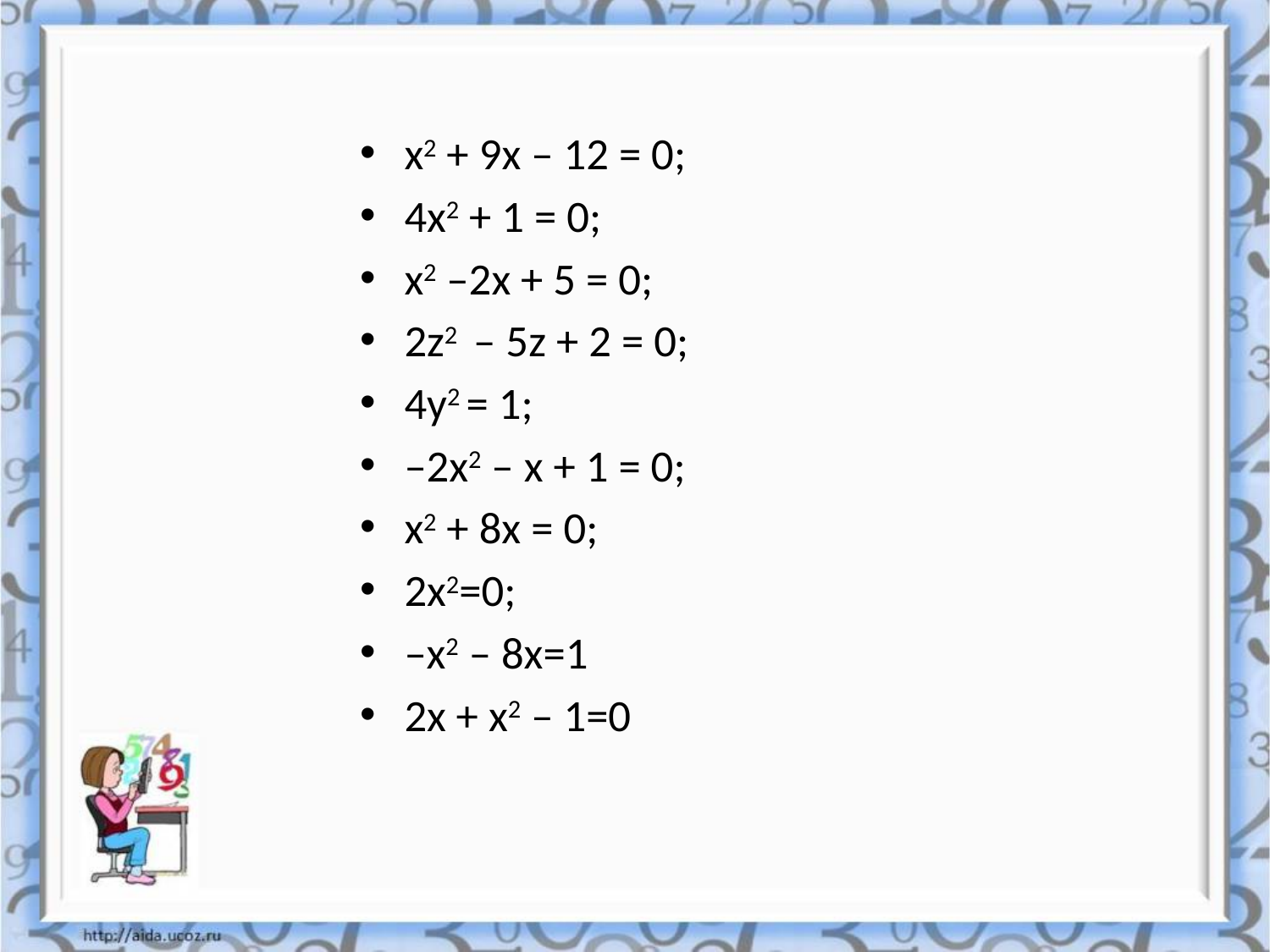

x2 + 9x – 12 = 0;
4x2 + 1 = 0;
x2 –2x + 5 = 0;
2z2  – 5z + 2 = 0;
4y2 = 1;
–2x2 – x + 1 = 0;
x2 + 8x = 0;
2x2=0;
–x2 – 8x=1
2x + x2 – 1=0